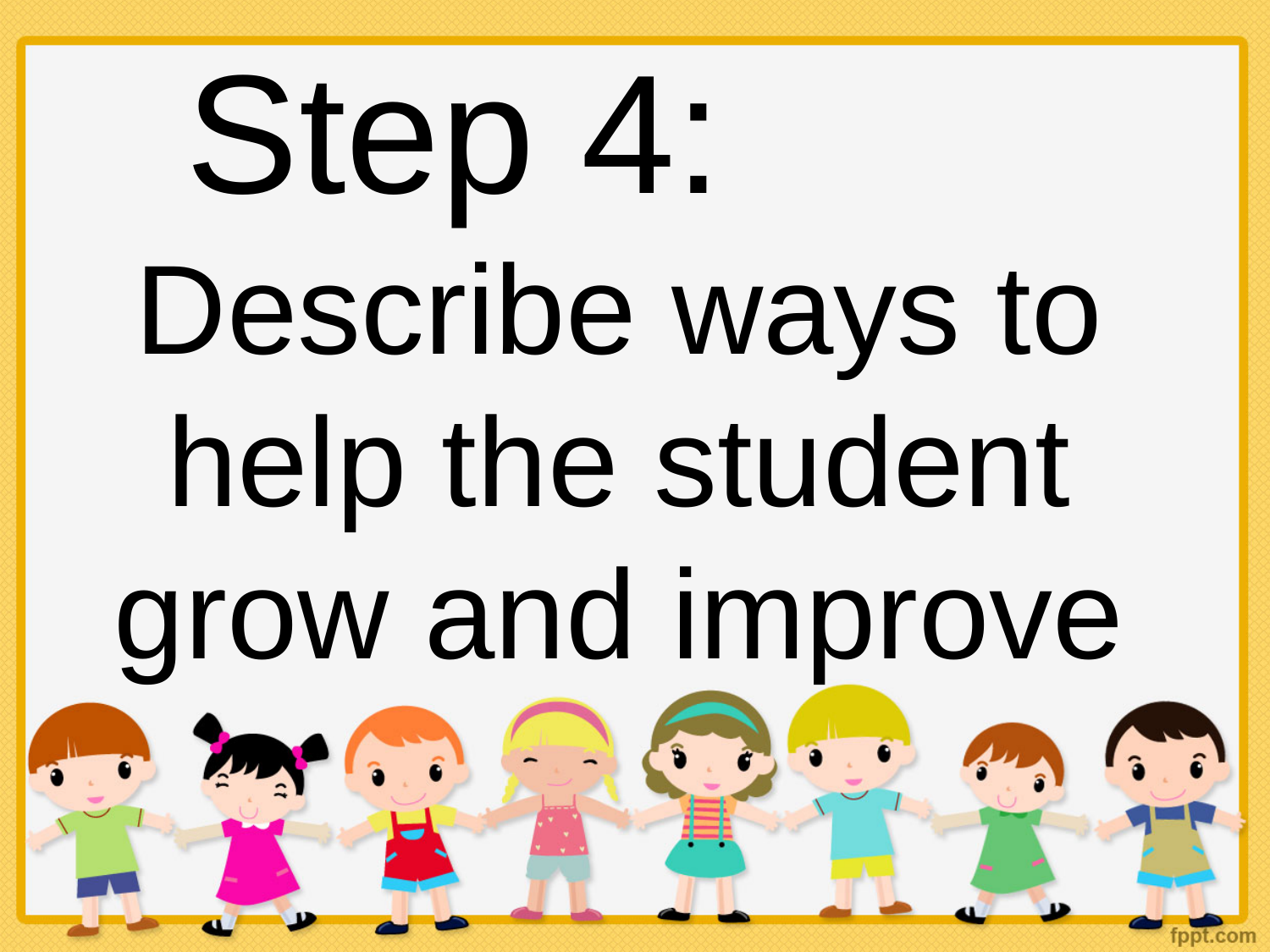

# Step 4:        Describe ways to help the student grow and improve